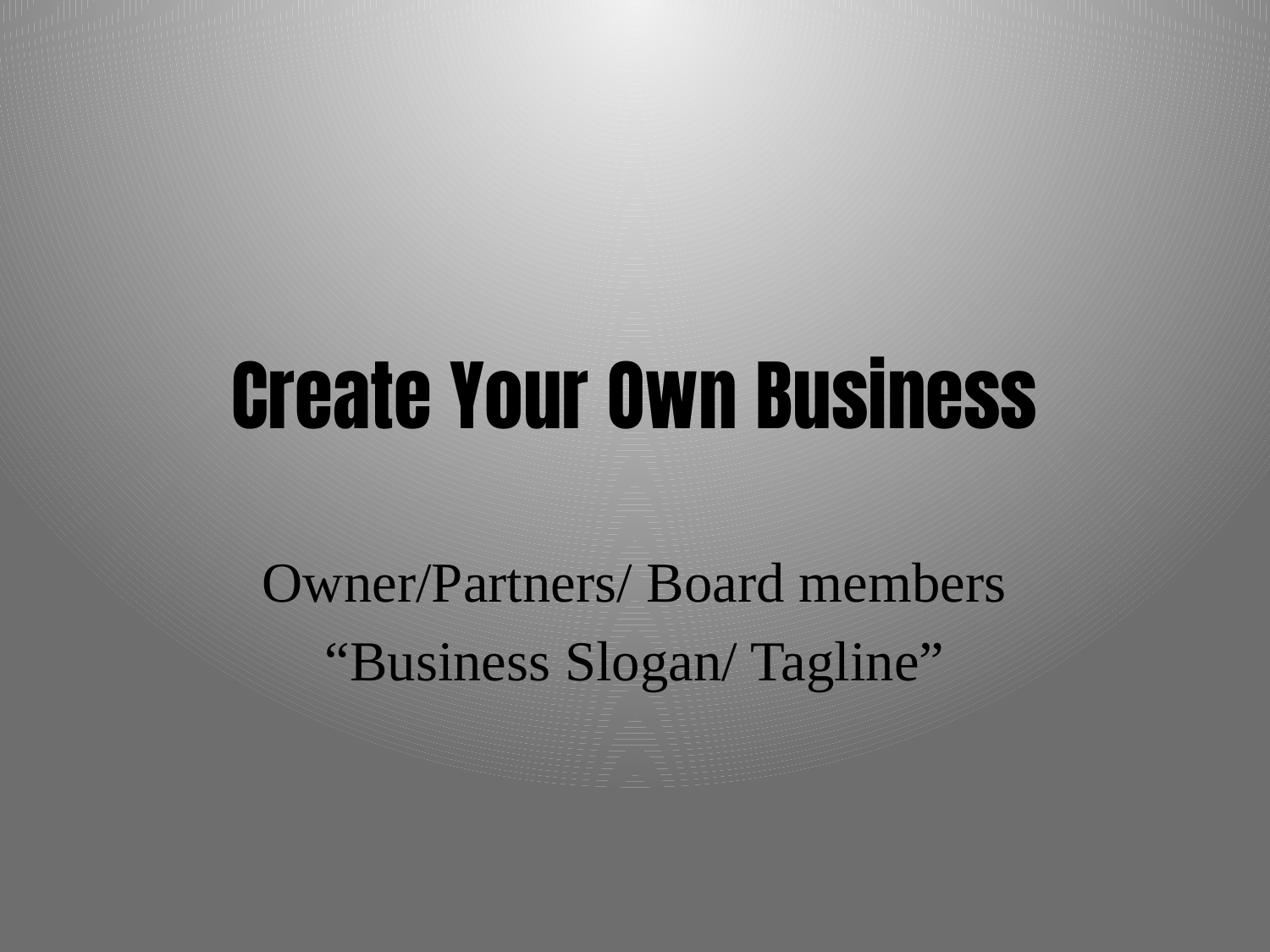

# Create Your Own Business
Owner/Partners/ Board members
“Business Slogan/ Tagline”